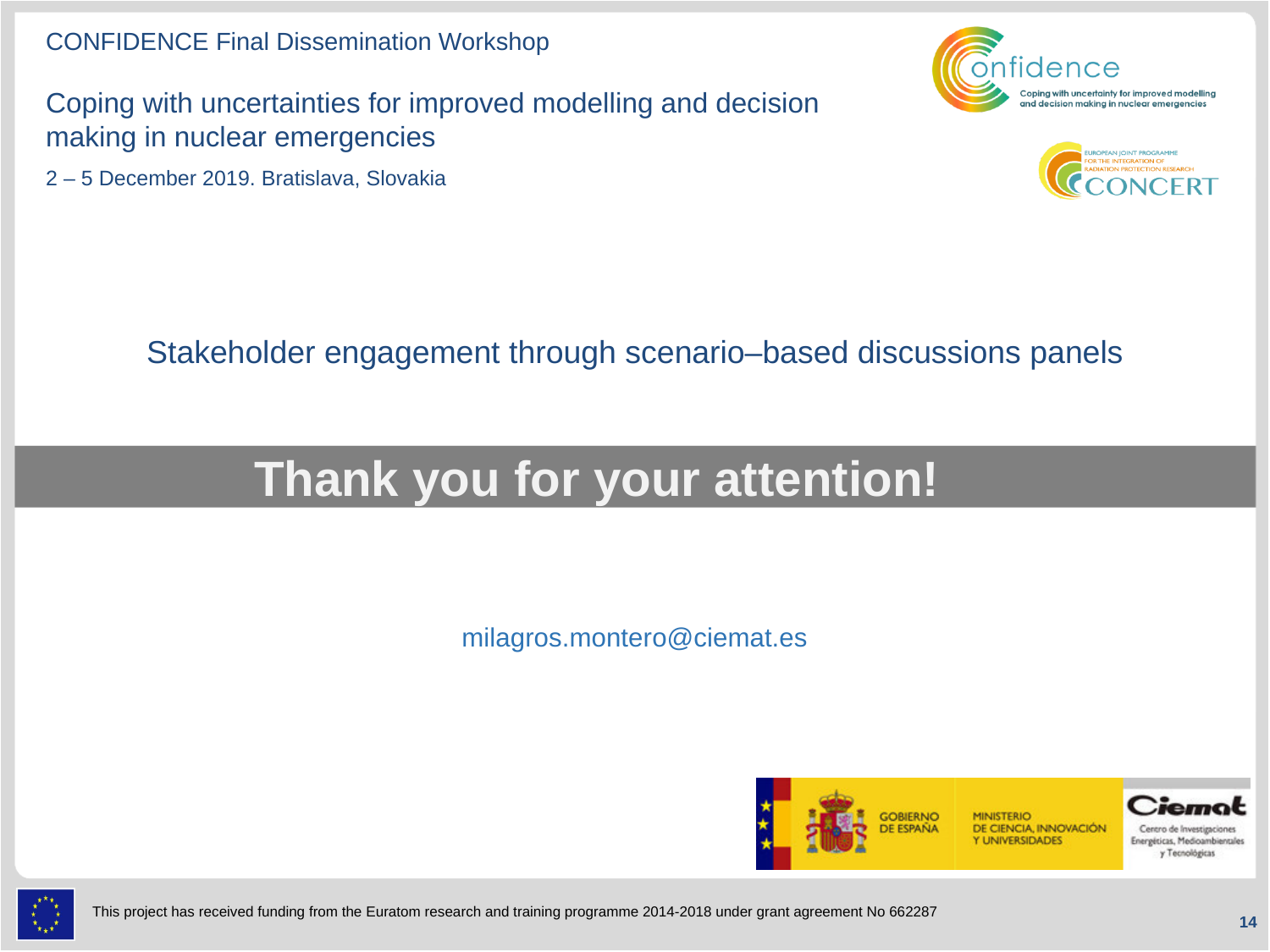

# Stakeholder engagement through scenario–based discussions panels
milagros.montero@ciemat.es
14